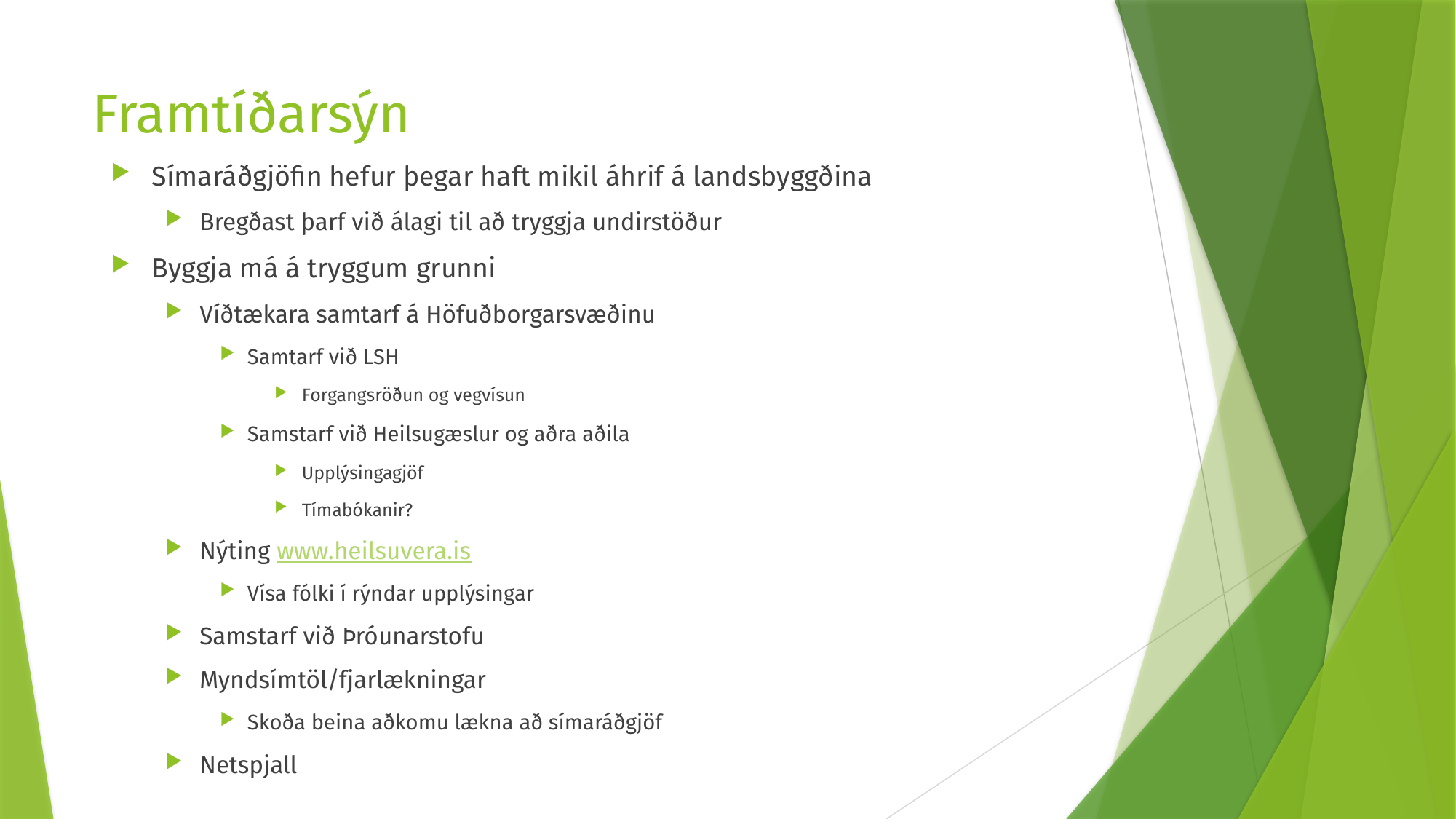

# Framtíðarsýn
Símaráðgjöfin hefur þegar haft mikil áhrif á landsbyggðina
Bregðast þarf við álagi til að tryggja undirstöður
Byggja má á tryggum grunni
Víðtækara samtarf á Höfuðborgarsvæðinu
Samtarf við LSH
Forgangsröðun og vegvísun
Samstarf við Heilsugæslur og aðra aðila
Upplýsingagjöf
Tímabókanir?
Nýting www.heilsuvera.is
Vísa fólki í rýndar upplýsingar
Samstarf við Þróunarstofu
Myndsímtöl/fjarlækningar
Skoða beina aðkomu lækna að símaráðgjöf
Netspjall